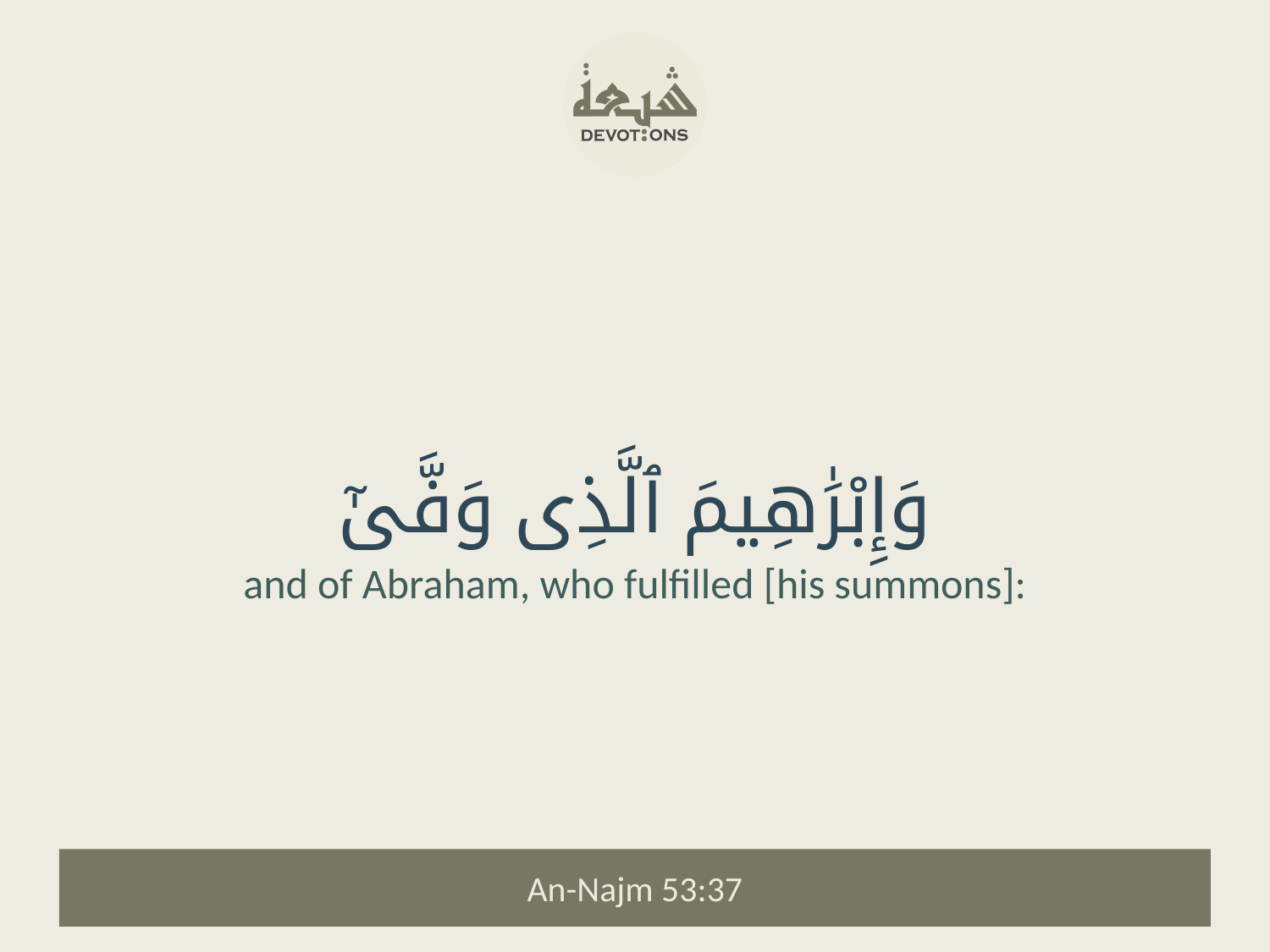

وَإِبْرَٰهِيمَ ٱلَّذِى وَفَّىٰٓ
and of Abraham, who fulfilled [his summons]:
An-Najm 53:37